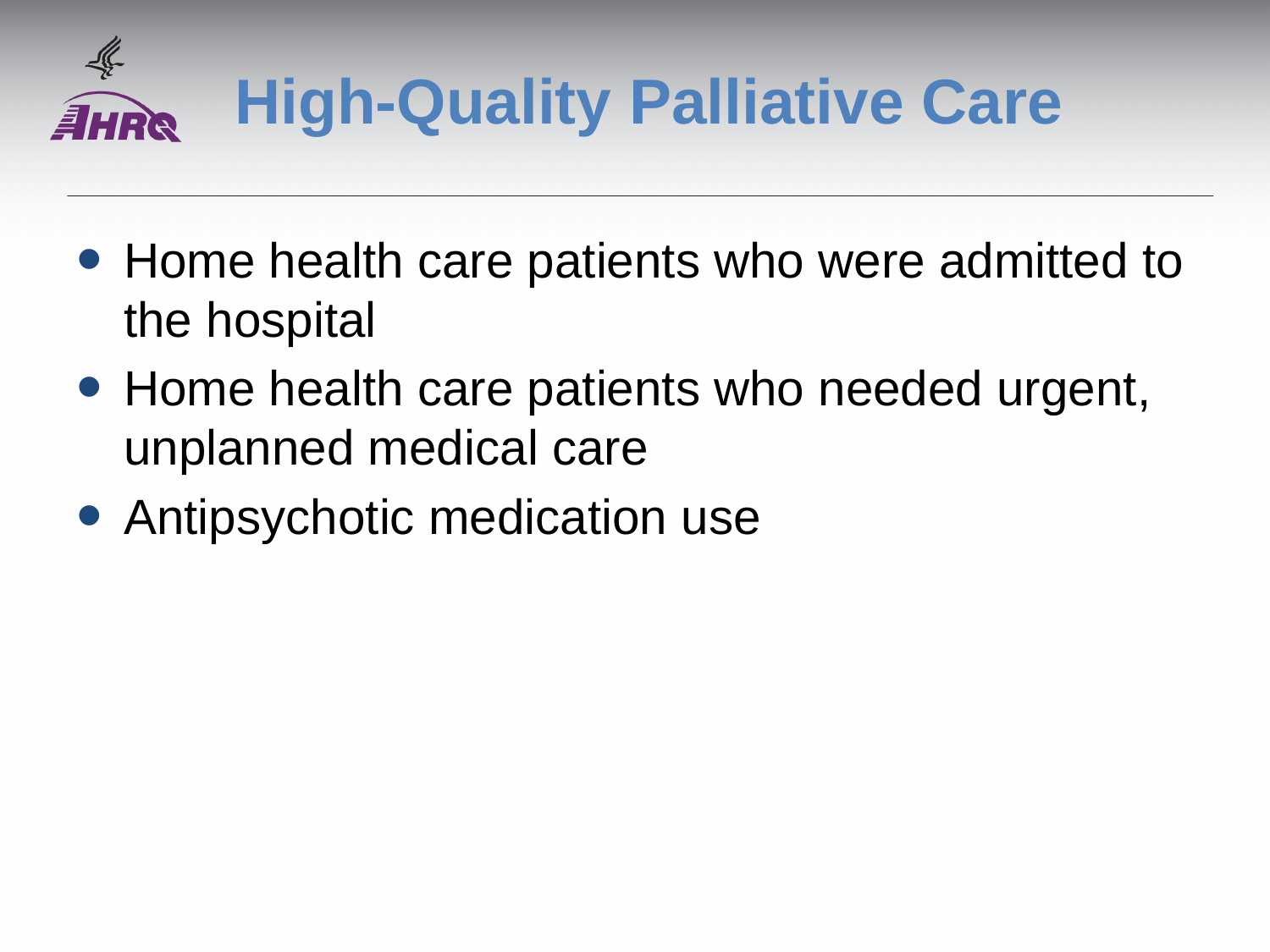

# High-Quality Palliative Care
Home health care patients who were admitted to the hospital
Home health care patients who needed urgent, unplanned medical care
Antipsychotic medication use